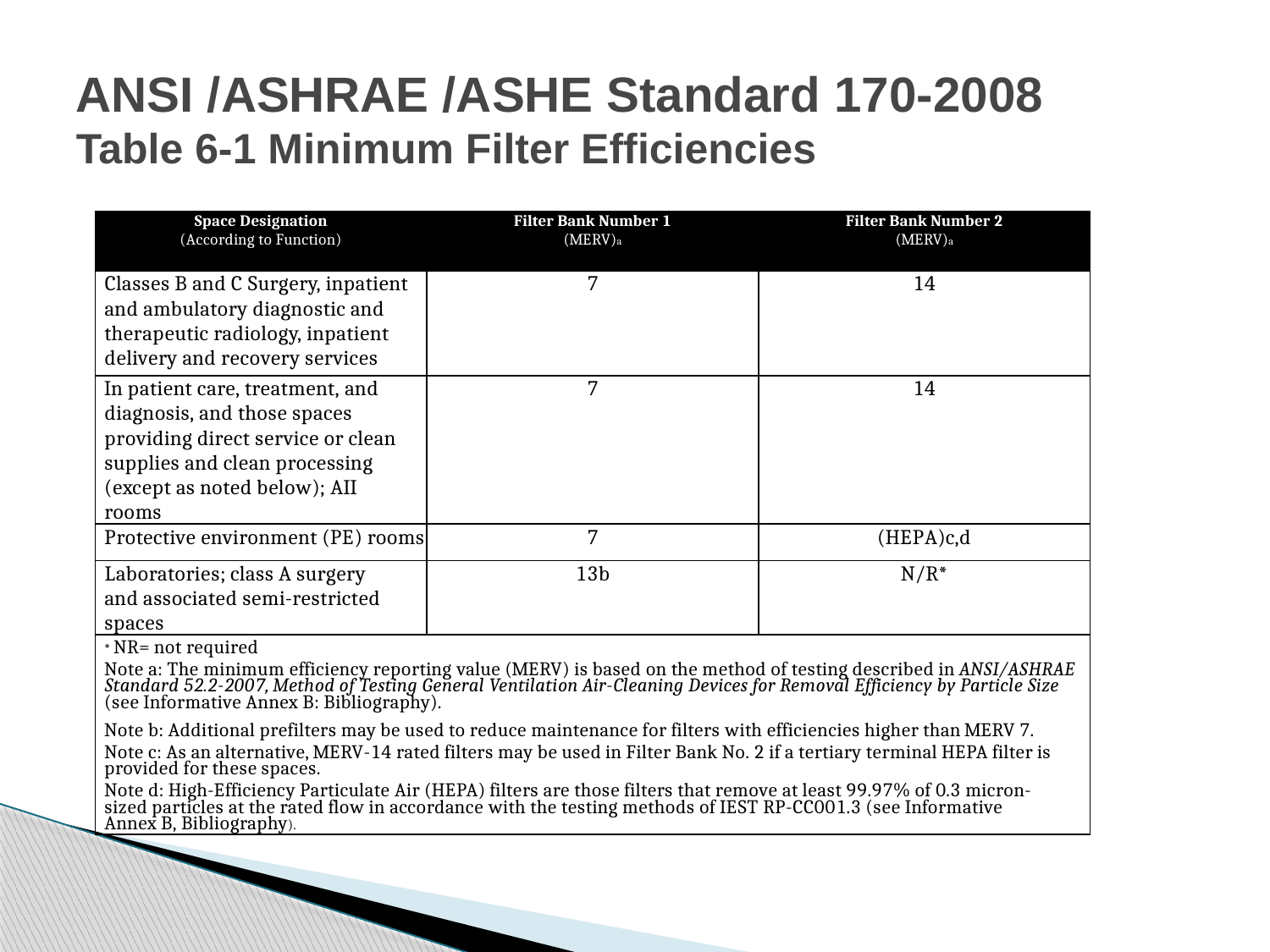

# ANSI /ASHRAE /ASHE Standard 170-2008 Table 6-1 Minimum Filter Efficiencies
| Space Designation (According to Function) | Filter Bank Number 1 (MERV)a | Filter Bank Number 2 (MERV)a |
| --- | --- | --- |
| Classes B and C Surgery, inpatient and ambulatory diagnostic and therapeutic radiology, inpatient delivery and recovery services | 7 | 14 |
| In patient care, treatment, and diagnosis, and those spaces providing direct service or clean supplies and clean processing (except as noted below); AII rooms | 7 | 14 |
| Protective environment (PE) rooms | 7 | (HEPA)c,d |
| Laboratories; class A surgery and associated semi-restricted spaces | 13b | N/R\* |
| \* NR= not required Note a: The minimum efficiency reporting value (MERV) is based on the method of testing described in ANSI/ASHRAE Standard 52.2-2007, Method of Testing General Ventilation Air-Cleaning Devices for Removal Efficiency by Particle Size (see Informative Annex B: Bibliography). Note b: Additional prefilters may be used to reduce maintenance for filters with efficiencies higher than MERV 7. Note c: As an alternative, MERV-14 rated filters may be used in Filter Bank No. 2 if a tertiary terminal HEPA filter is provided for these spaces. Note d: High-Efficiency Particulate Air (HEPA) filters are those filters that remove at least 99.97% of 0.3 micron-sized particles at the rated flow in accordance with the testing methods of IEST RP-CC001.3 (see Informative Annex B, Bibliography). |  |  |